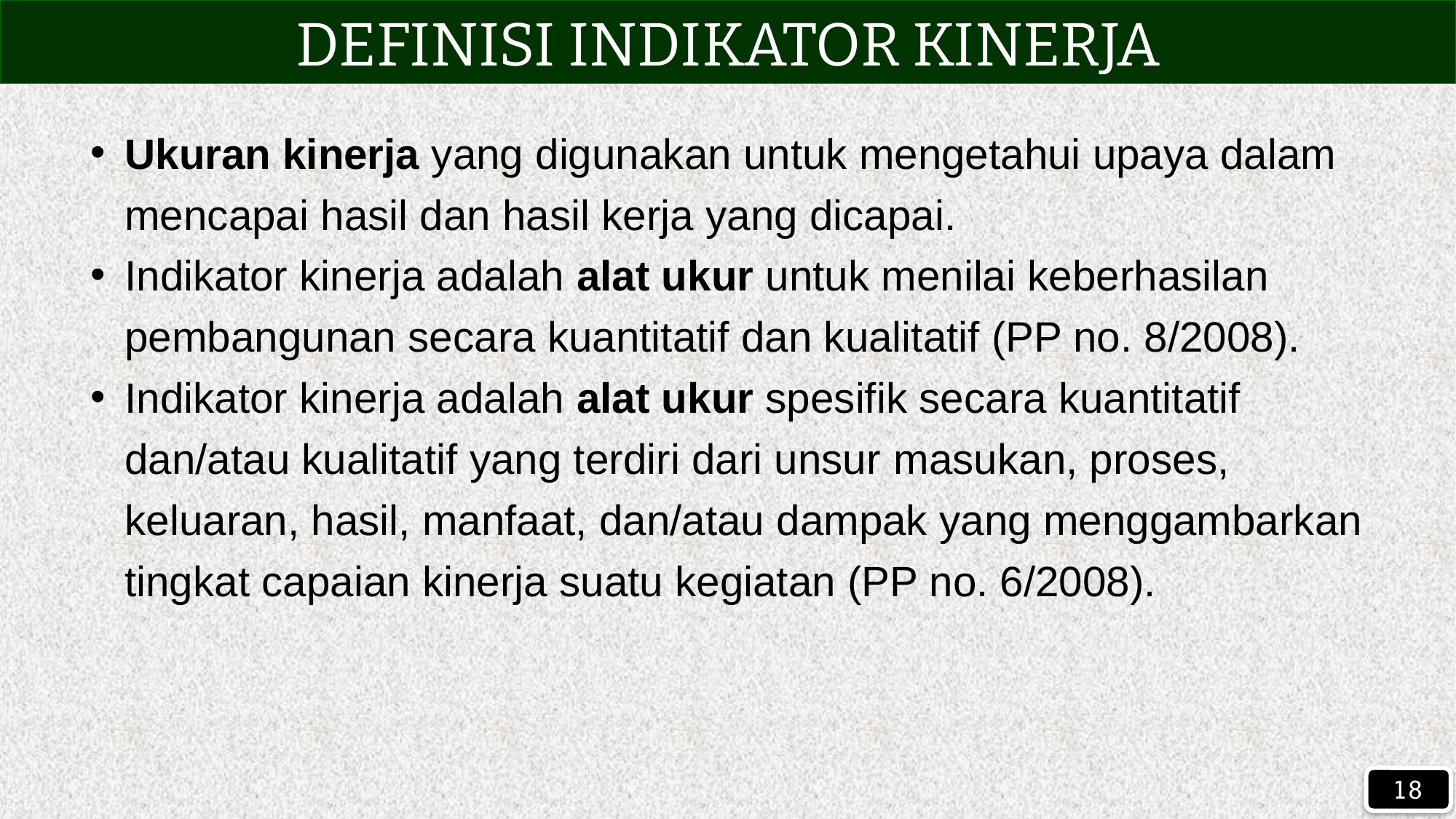

DEFINISI INDIKATOR KINERJA
Ukuran kinerja yang digunakan untuk mengetahui upaya dalam mencapai hasil dan hasil kerja yang dicapai.
Indikator kinerja adalah alat ukur untuk menilai keberhasilan pembangunan secara kuantitatif dan kualitatif (PP no. 8/2008).
Indikator kinerja adalah alat ukur spesifik secara kuantitatif dan/atau kualitatif yang terdiri dari unsur masukan, proses, keluaran, hasil, manfaat, dan/atau dampak yang menggambarkan tingkat capaian kinerja suatu kegiatan (PP no. 6/2008).
18